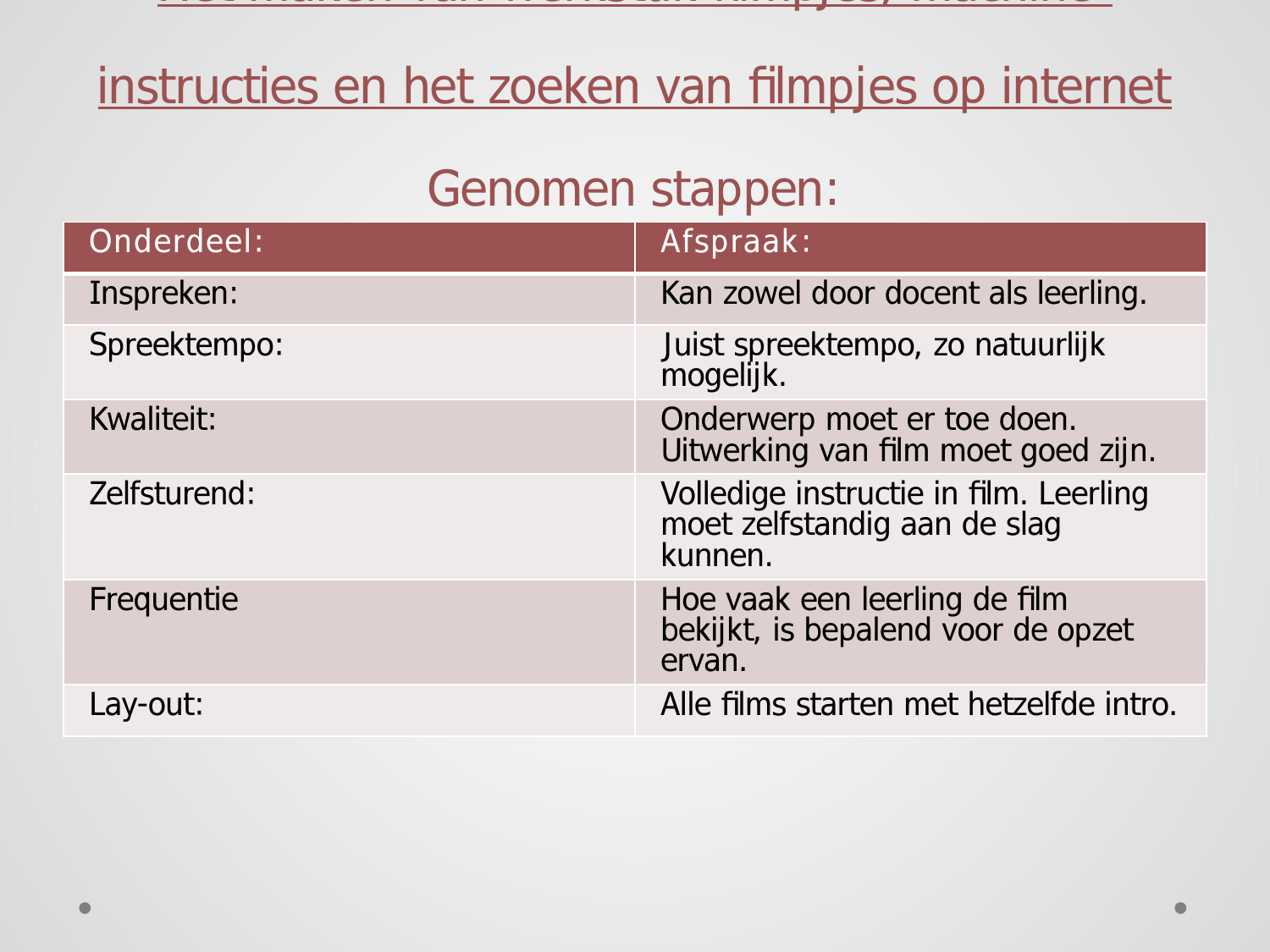

# Het maken van werkstuk-filmpjes, machine-instructies en het zoeken van filmpjes op internet Genomen stappen:
| Onderdeel: | Afspraak: |
| --- | --- |
| Inspreken: | Kan zowel door docent als leerling. |
| Spreektempo: | Juist spreektempo, zo natuurlijk mogelijk. |
| Kwaliteit: | Onderwerp moet er toe doen. Uitwerking van film moet goed zijn. |
| Zelfsturend: | Volledige instructie in film. Leerling moet zelfstandig aan de slag kunnen. |
| Frequentie | Hoe vaak een leerling de film bekijkt, is bepalend voor de opzet ervan. |
| Lay-out: | Alle films starten met hetzelfde intro. |